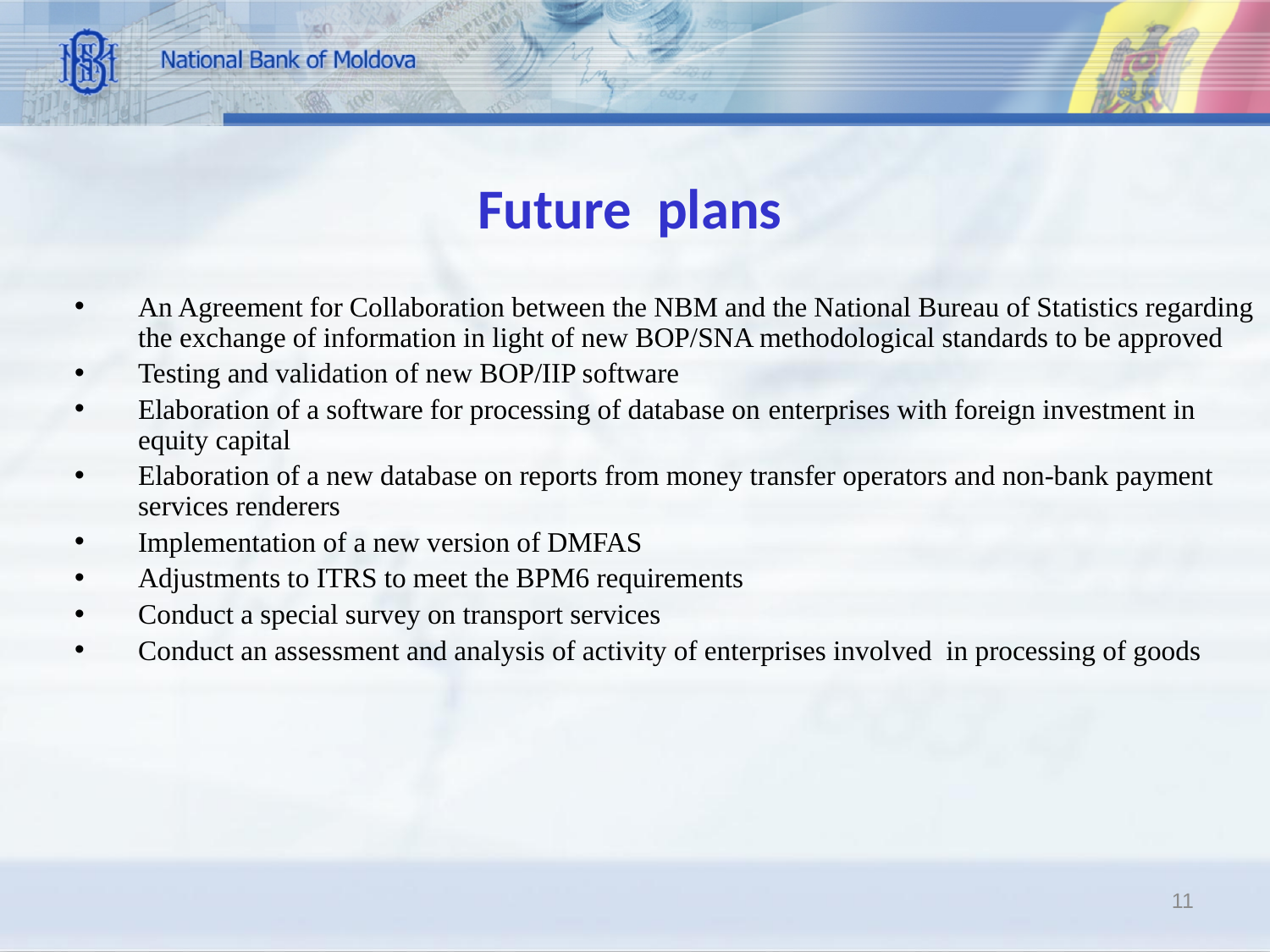

# Future  plans
An Agreement for Collaboration between the NBM and the National Bureau of Statistics regarding the exchange of information in light of new BOP/SNA methodological standards to be approved
Testing and validation of new BOP/IIP software
Elaboration of a software for processing of database on enterprises with foreign investment in equity capital
Elaboration of a new database on reports from money transfer operators and non-bank payment services renderers
Implementation of a new version of DMFAS
Adjustments to ITRS to meet the BPM6 requirements
Conduct a special survey on transport services
Conduct an assessment and analysis of activity of enterprises involved  in processing of goods

11